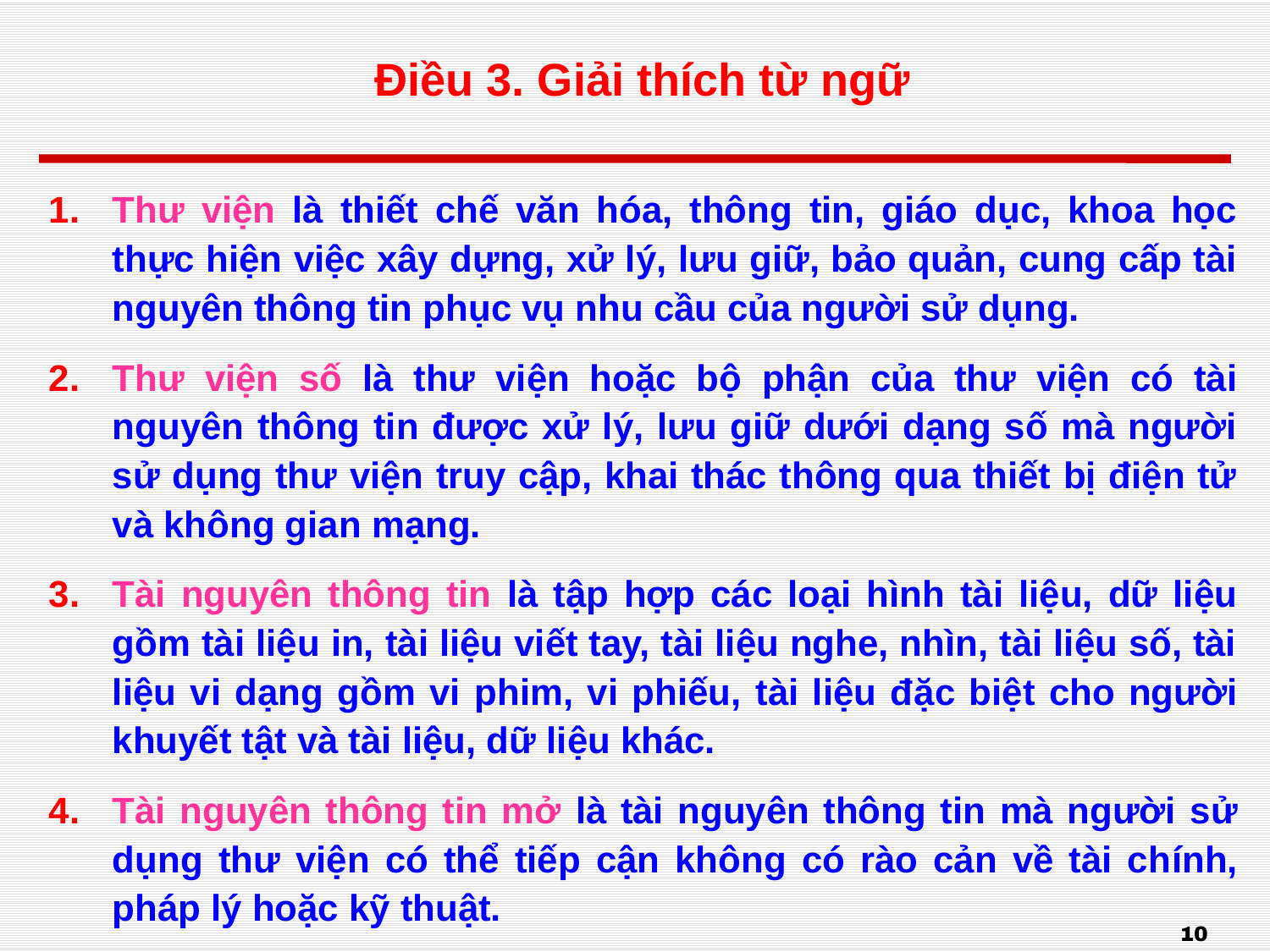

# Điều 3. Giải thích từ ngữ
Thư viện là thiết chế văn hóa, thông tin, giáo dục, khoa học thực hiện việc xây dựng, xử lý, lưu giữ, bảo quản, cung cấp tài nguyên thông tin phục vụ nhu cầu của người sử dụng.
Thư viện số là thư viện hoặc bộ phận của thư viện có tài nguyên thông tin được xử lý, lưu giữ dưới dạng số mà người sử dụng thư viện truy cập, khai thác thông qua thiết bị điện tử và không gian mạng.
Tài nguyên thông tin là tập hợp các loại hình tài liệu, dữ liệu gồm tài liệu in, tài liệu viết tay, tài liệu nghe, nhìn, tài liệu số, tài liệu vi dạng gồm vi phim, vi phiếu, tài liệu đặc biệt cho người khuyết tật và tài liệu, dữ liệu khác.
Tài nguyên thông tin mở là tài nguyên thông tin mà người sử dụng thư viện có thể tiếp cận không có rào cản về tài chính, pháp lý hoặc kỹ thuật.